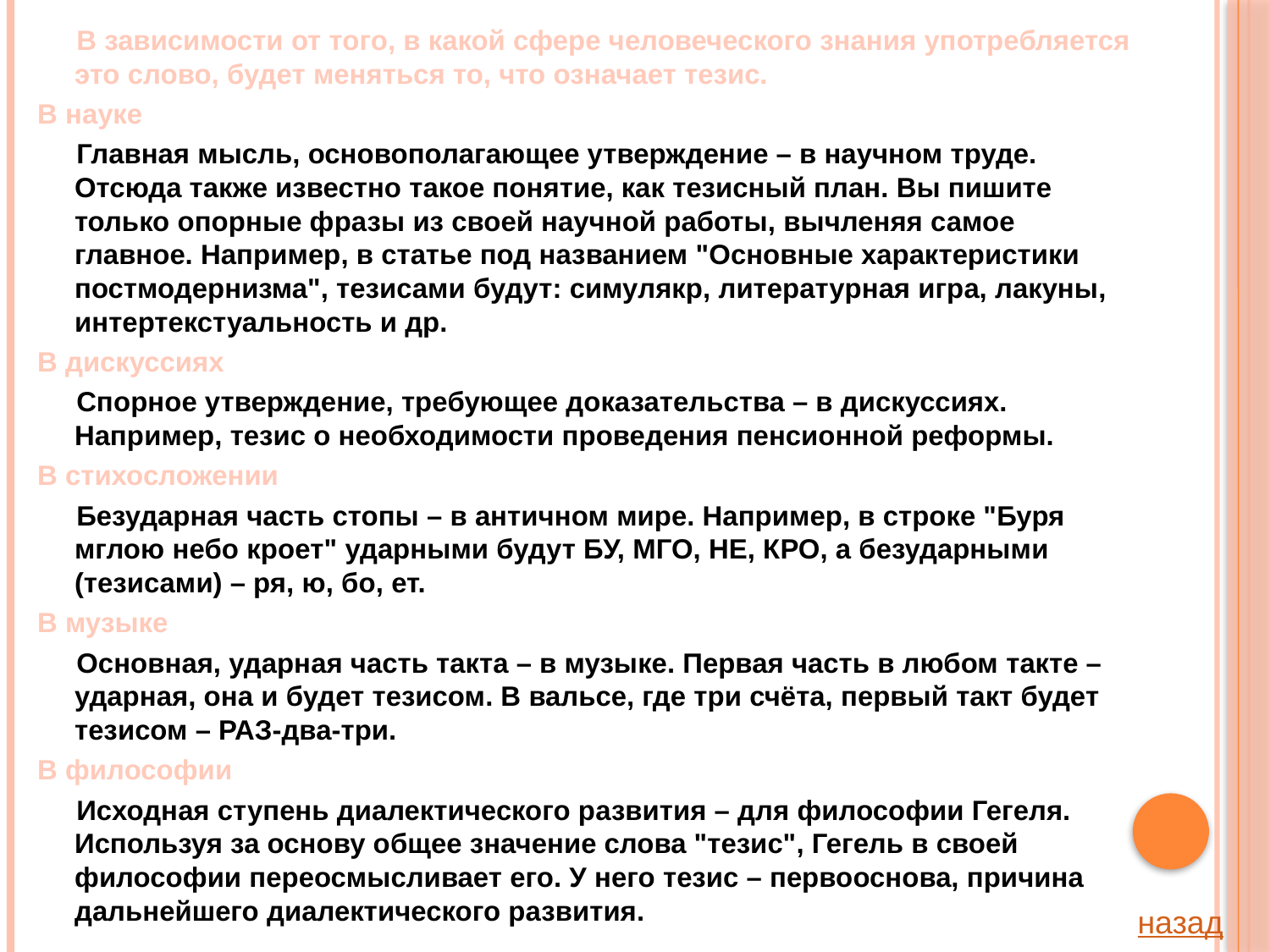

В зависимости от того, в какой сфере человеческого знания употребляется это слово, будет меняться то, что означает тезис.
В науке
     Главная мысль, основополагающее утверждение – в научном труде. Отсюда также известно такое понятие, как тезисный план. Вы пишите только опорные фразы из своей научной работы, вычленяя самое главное. Например, в статье под названием "Основные характеристики постмодернизма", тезисами будут: симулякр, литературная игра, лакуны, интертекстуальность и др.
В дискуссиях
     Спорное утверждение, требующее доказательства – в дискуссиях. Например, тезис о необходимости проведения пенсионной реформы.
В стихосложении
     Безударная часть стопы – в античном мире. Например, в строке "Буря мглою небо кроет" ударными будут БУ, МГО, НЕ, КРО, а безударными (тезисами) – ря, ю, бо, ет.
В музыке
     Основная, ударная часть такта – в музыке. Первая часть в любом такте – ударная, она и будет тезисом. В вальсе, где три счёта, первый такт будет тезисом – РАЗ-два-три.
В философии
     Исходная ступень диалектического развития – для философии Гегеля. Используя за основу общее значение слова "тезис", Гегель в своей философии переосмысливает его. У него тезис – первооснова, причина дальнейшего диалектического развития.

#
назад